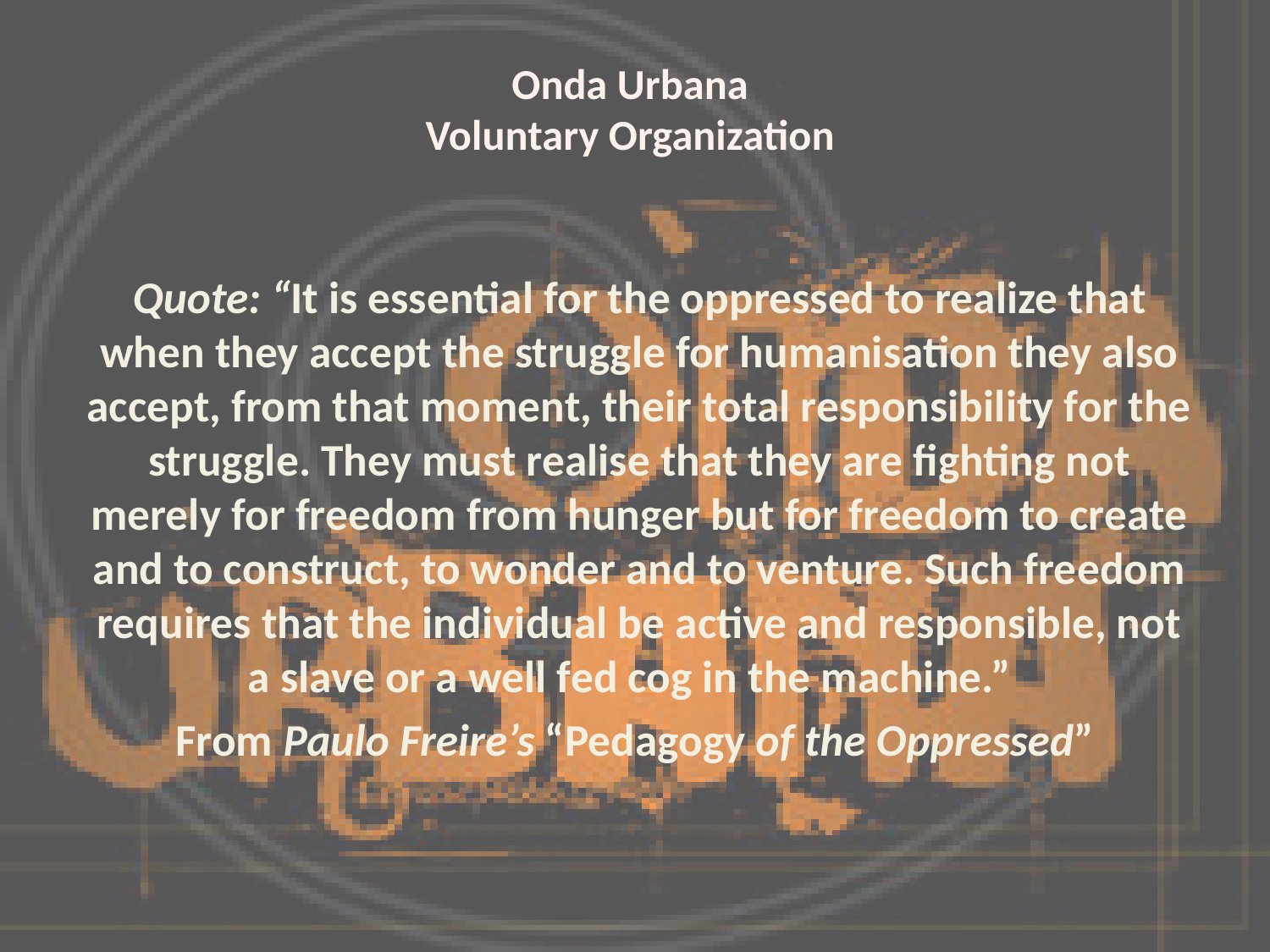

# Onda Urbana Voluntary Organization
Quote: “It is essential for the oppressed to realize that when they accept the struggle for humanisation they also accept, from that moment, their total responsibility for the struggle. They must realise that they are fighting not merely for freedom from hunger but for freedom to create and to construct, to wonder and to venture. Such freedom requires that the individual be active and responsible, not a slave or a well fed cog in the machine.”
From Paulo Freire’s “Pedagogy of the Oppressed”